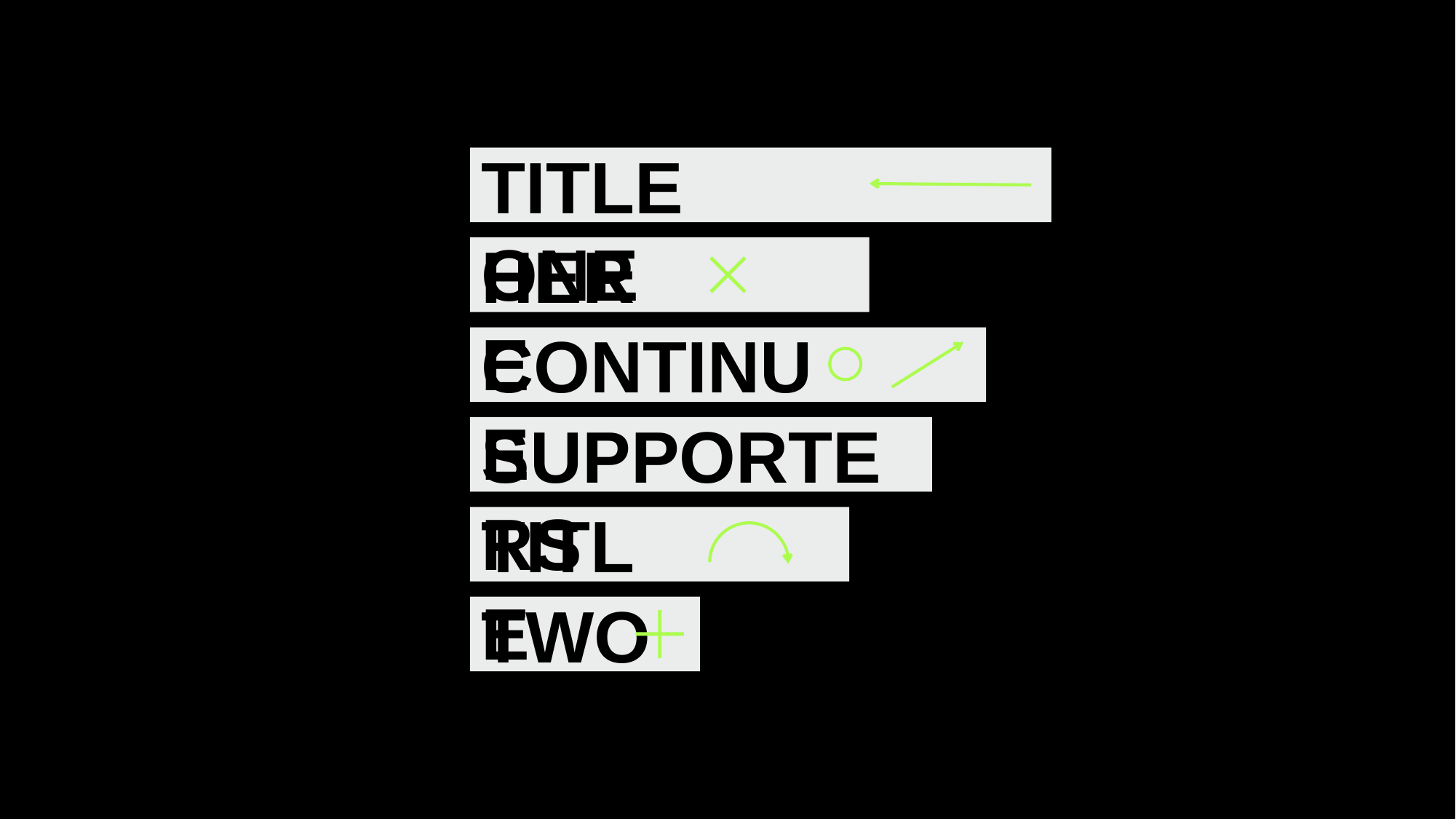

TITLE ONE

HERE

CONTINUE

SUPPORTERS

TITLE

TWO